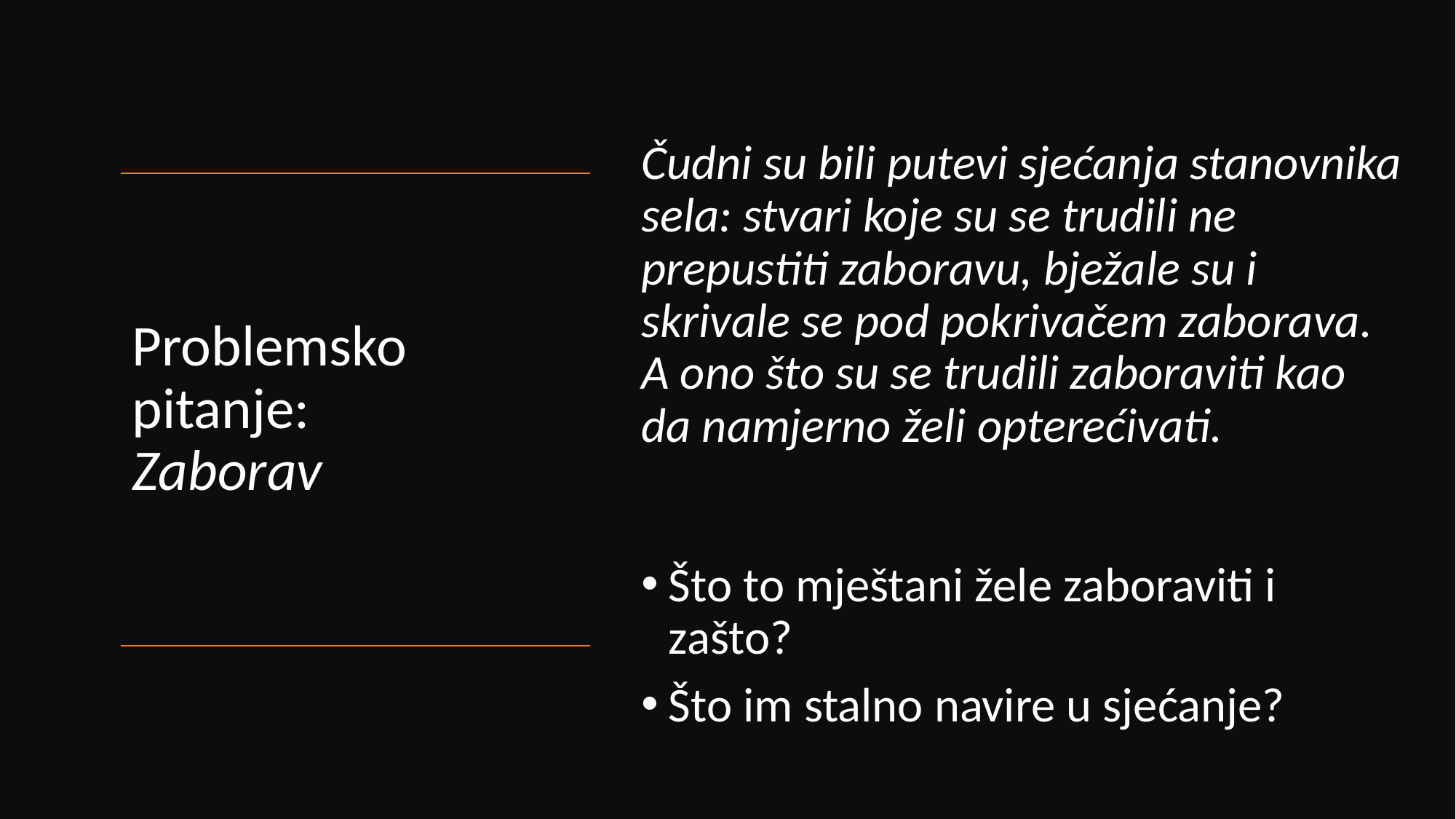

Čudni su bili putevi sjećanja stanovnika sela: stvari koje su se trudili ne prepustiti zaboravu, bježale su i skrivale se pod pokrivačem zaborava. A ono što su se trudili zaboraviti kao da namjerno želi opterećivati.

Što to mještani žele zaboraviti i zašto?
Što im stalno navire u sjećanje?

# Problemsko pitanje: Zaborav